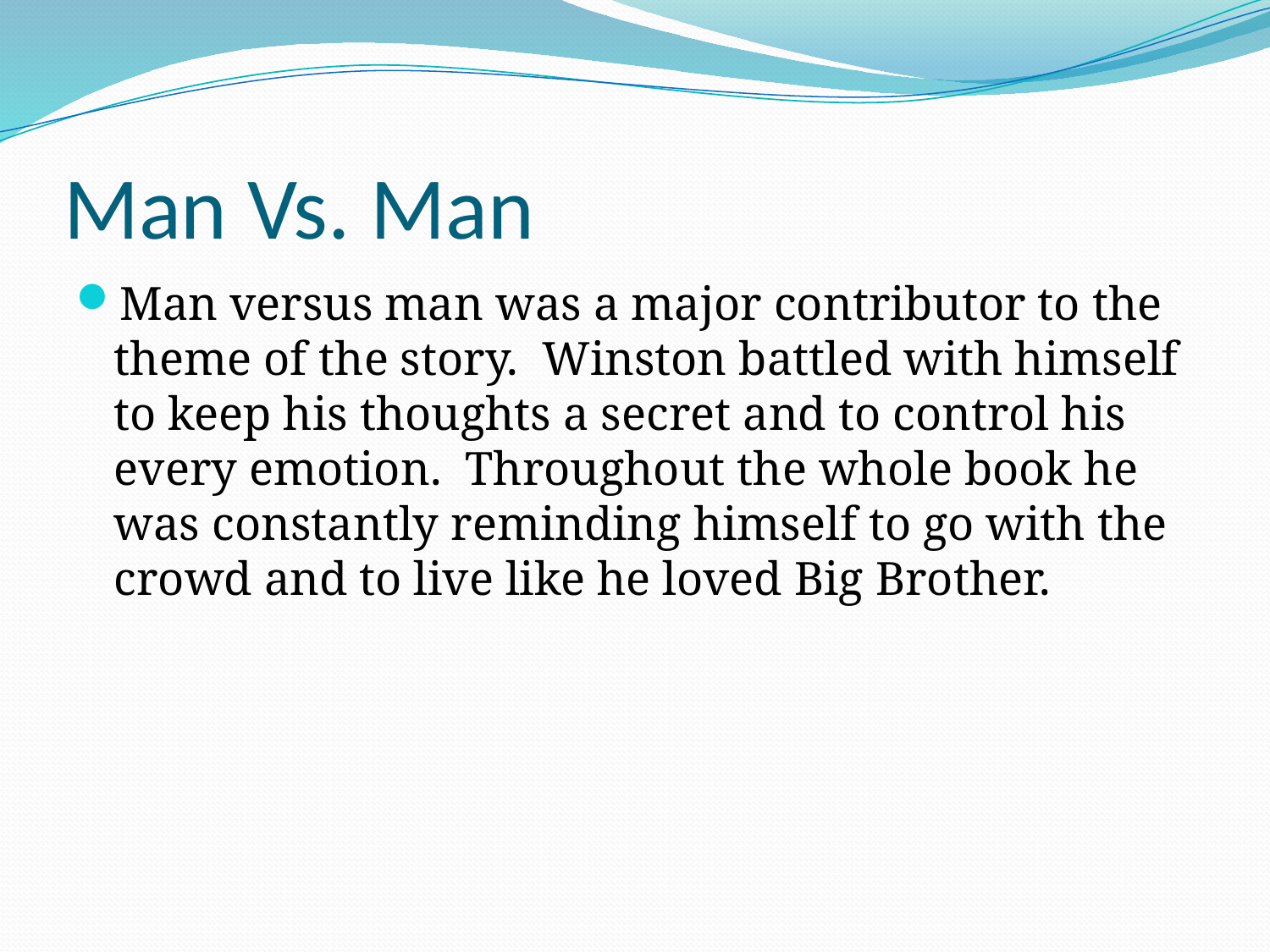

# Man Vs. Man
Man versus man was a major contributor to the theme of the story.  Winston battled with himself to keep his thoughts a secret and to control his every emotion.  Throughout the whole book he was constantly reminding himself to go with the crowd and to live like he loved Big Brother.